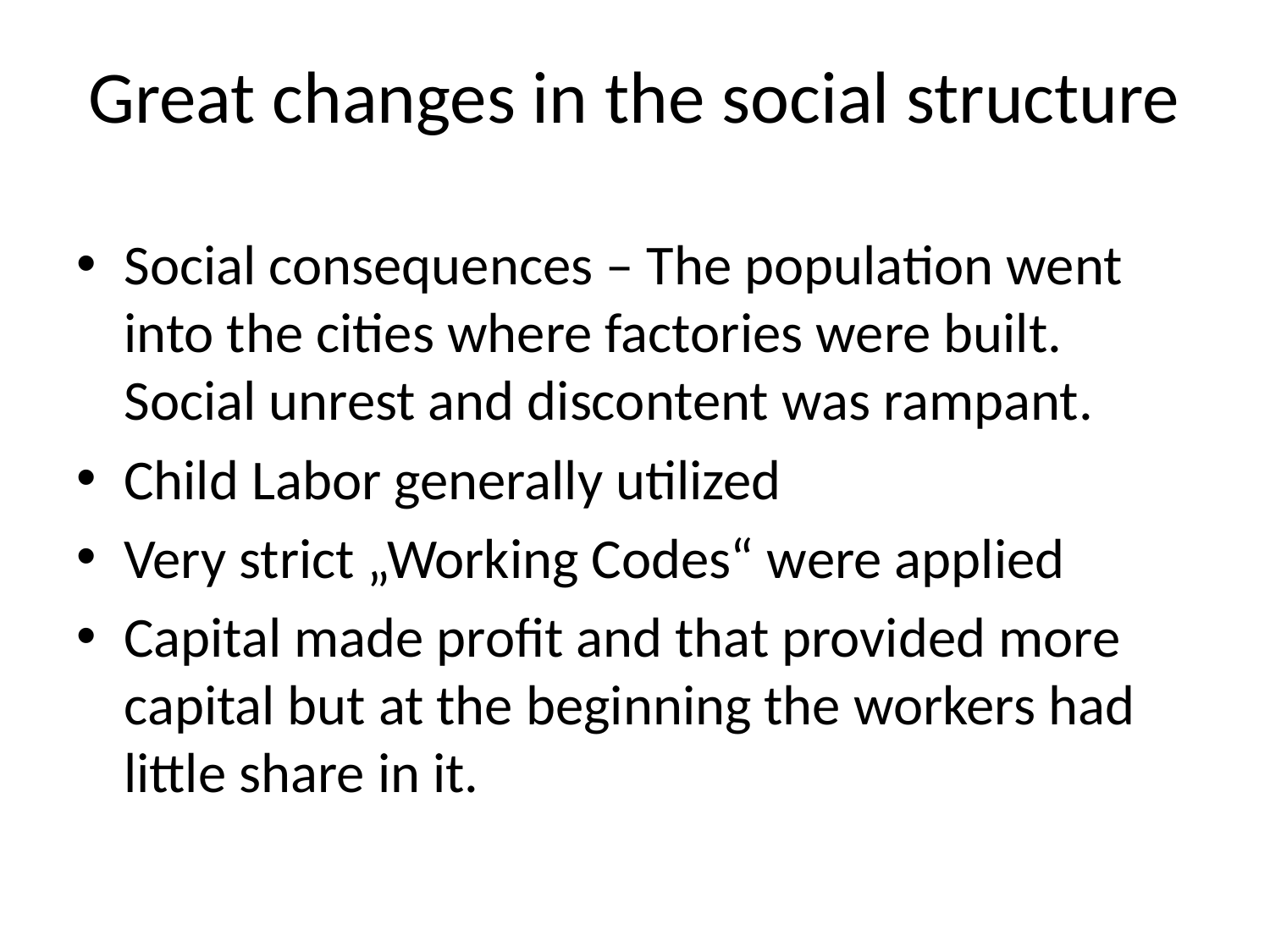

# Great changes in the social structure
Social consequences – The population went into the cities where factories were built. Social unrest and discontent was rampant.
Child Labor generally utilized
Very strict „Working Codes“ were applied
Capital made profit and that provided more capital but at the beginning the workers had little share in it.